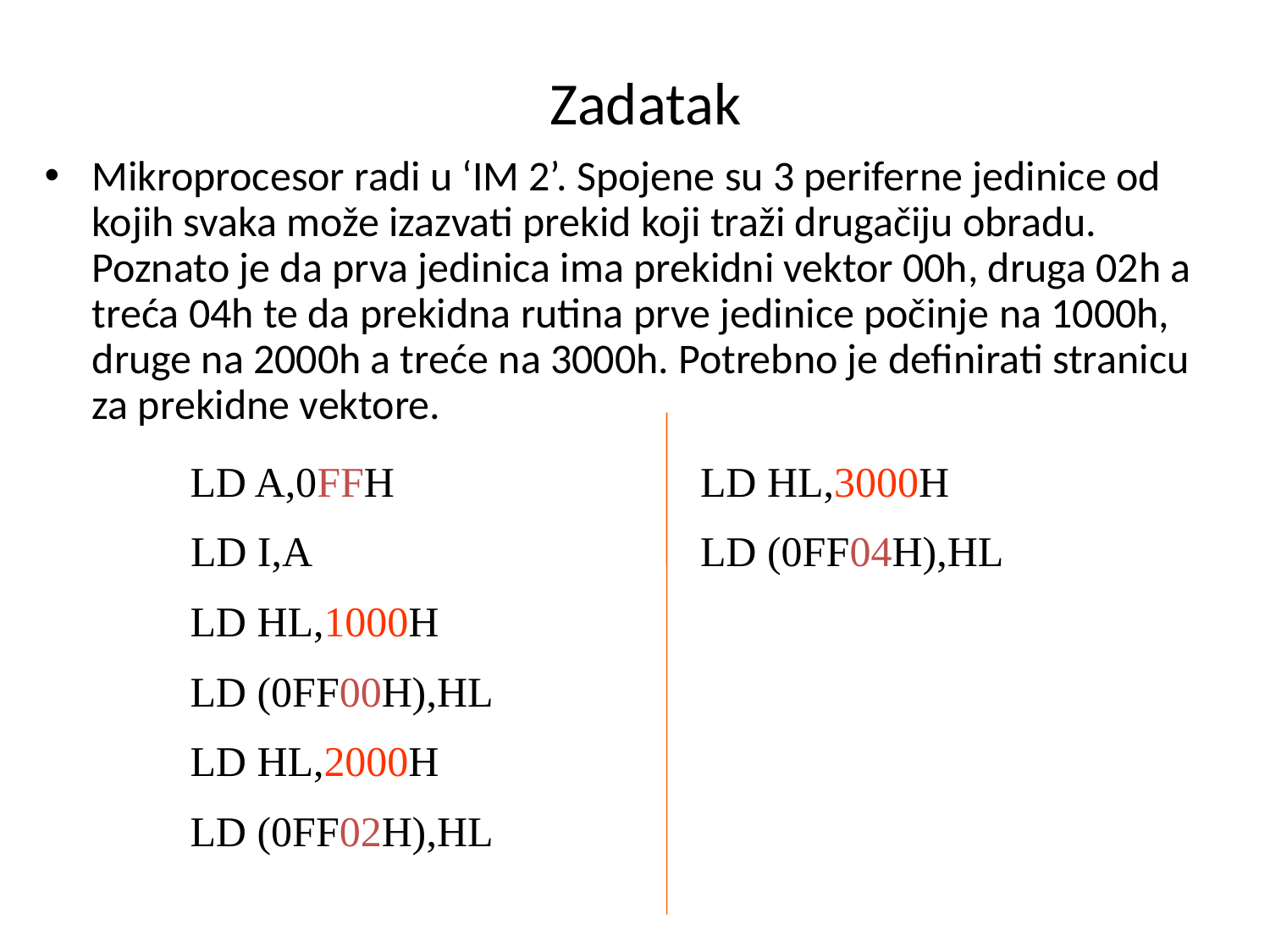

# Zadatak
Mikroprocesor radi u ‘IM 2’. Spojene su 3 periferne jedinice od kojih svaka može izazvati prekid koji traži drugačiju obradu. Poznato je da prva jedinica ima prekidni vektor 00h, druga 02h a treća 04h te da prekidna rutina prve jedinice počinje na 1000h, druge na 2000h a treće na 3000h. Potrebno je definirati stranicu za prekidne vektore.

LD A,0FFH
LD HL,3000H
LD I,A
LD (0FF04H),HL
LD HL,1000H
LD (0FF00H),HL
LD HL,2000H
LD (0FF02H),HL